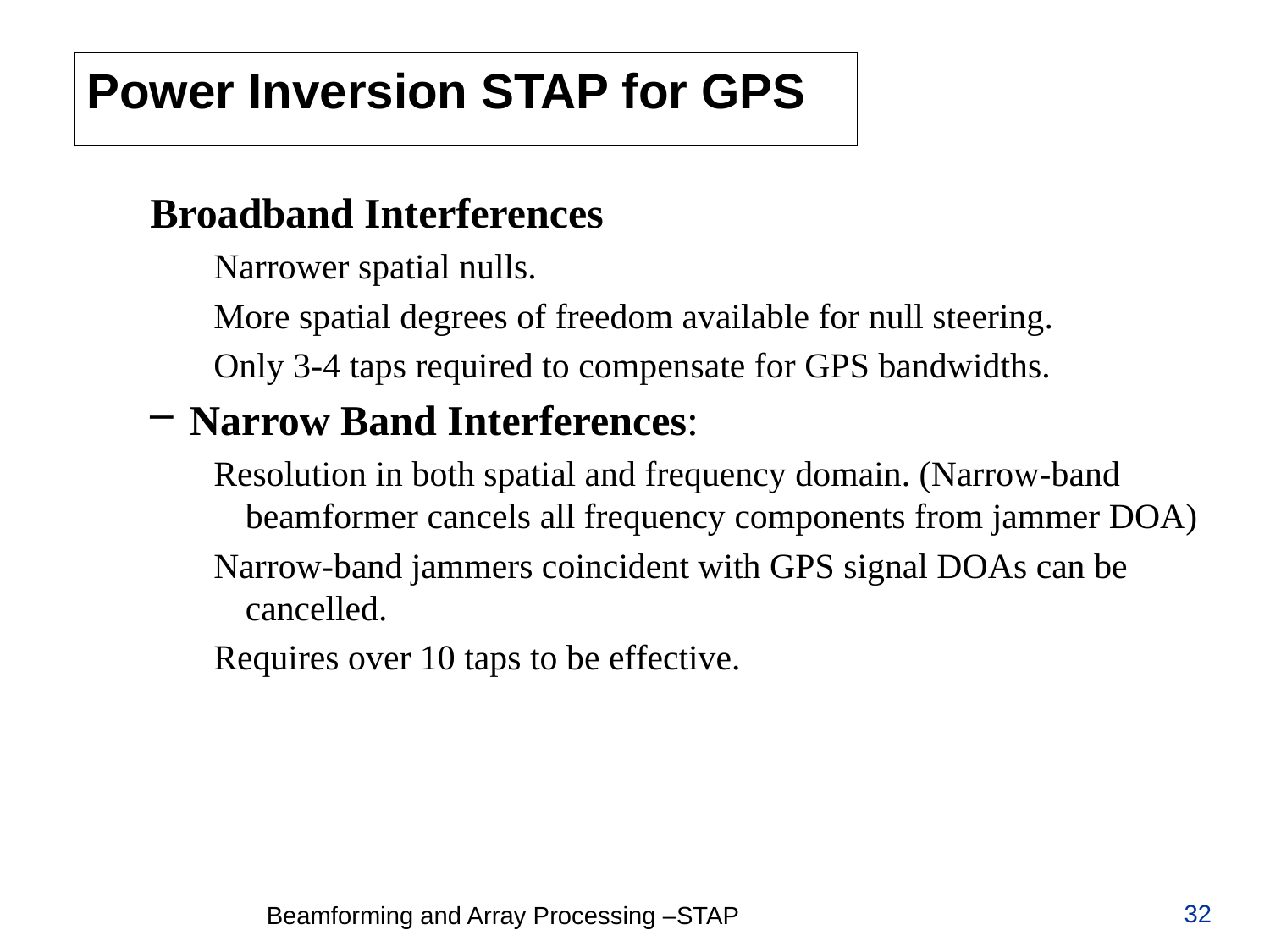

# Power Inversion STAP for GPS
Broadband Interferences
Narrower spatial nulls.
More spatial degrees of freedom available for null steering.
Only 3-4 taps required to compensate for GPS bandwidths.
Narrow Band Interferences:
Resolution in both spatial and frequency domain. (Narrow-band beamformer cancels all frequency components from jammer DOA)
Narrow-band jammers coincident with GPS signal DOAs can be cancelled.
Requires over 10 taps to be effective.
32